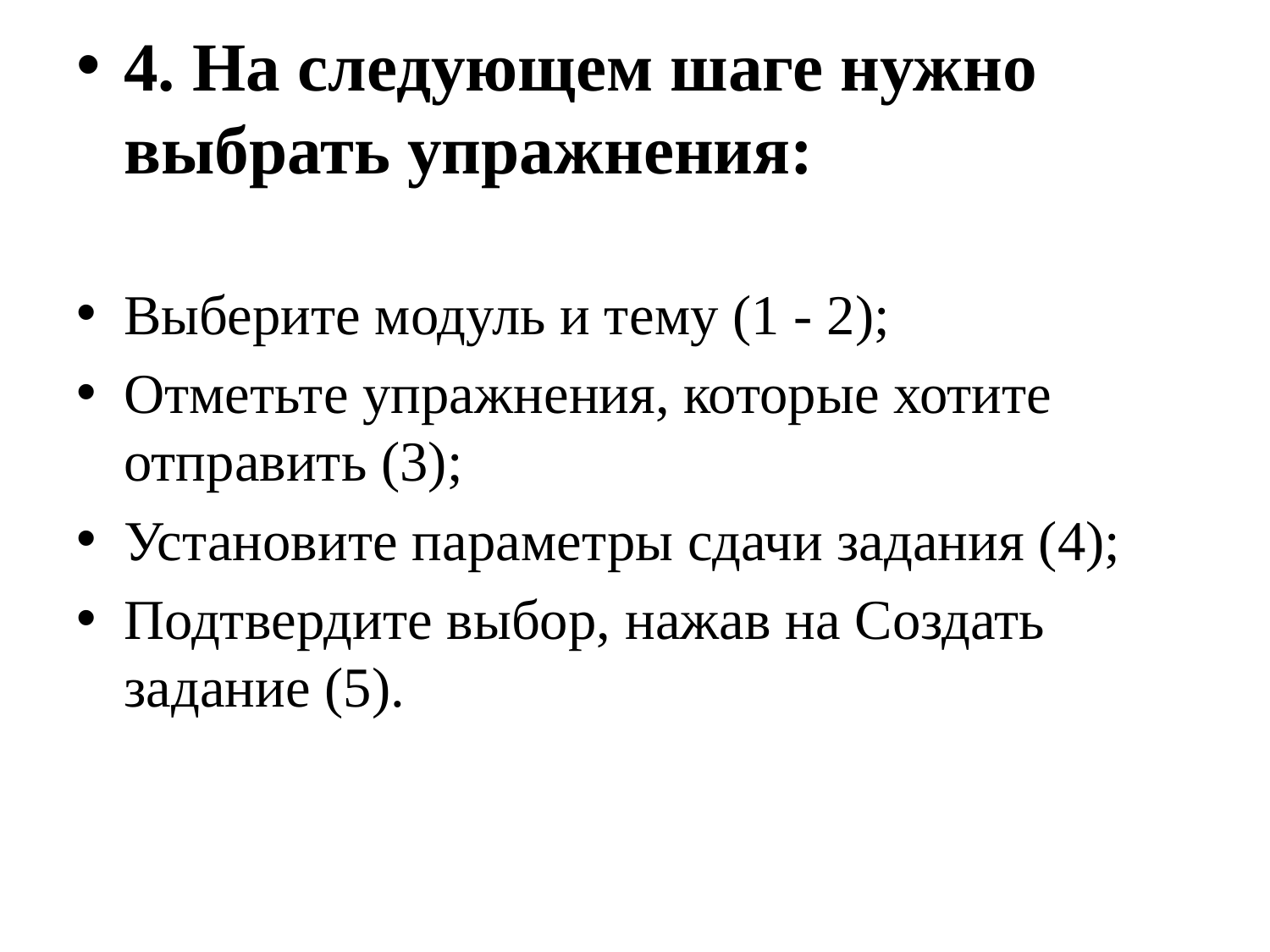

4. На следующем шаге нужно выбрать упражнения:

Выберите модуль и тему (1 - 2);
Отметьте упражнения, которые хотите отправить (3);
Установите параметры сдачи задания (4);
Подтвердите выбор, нажав на Создать задание (5).